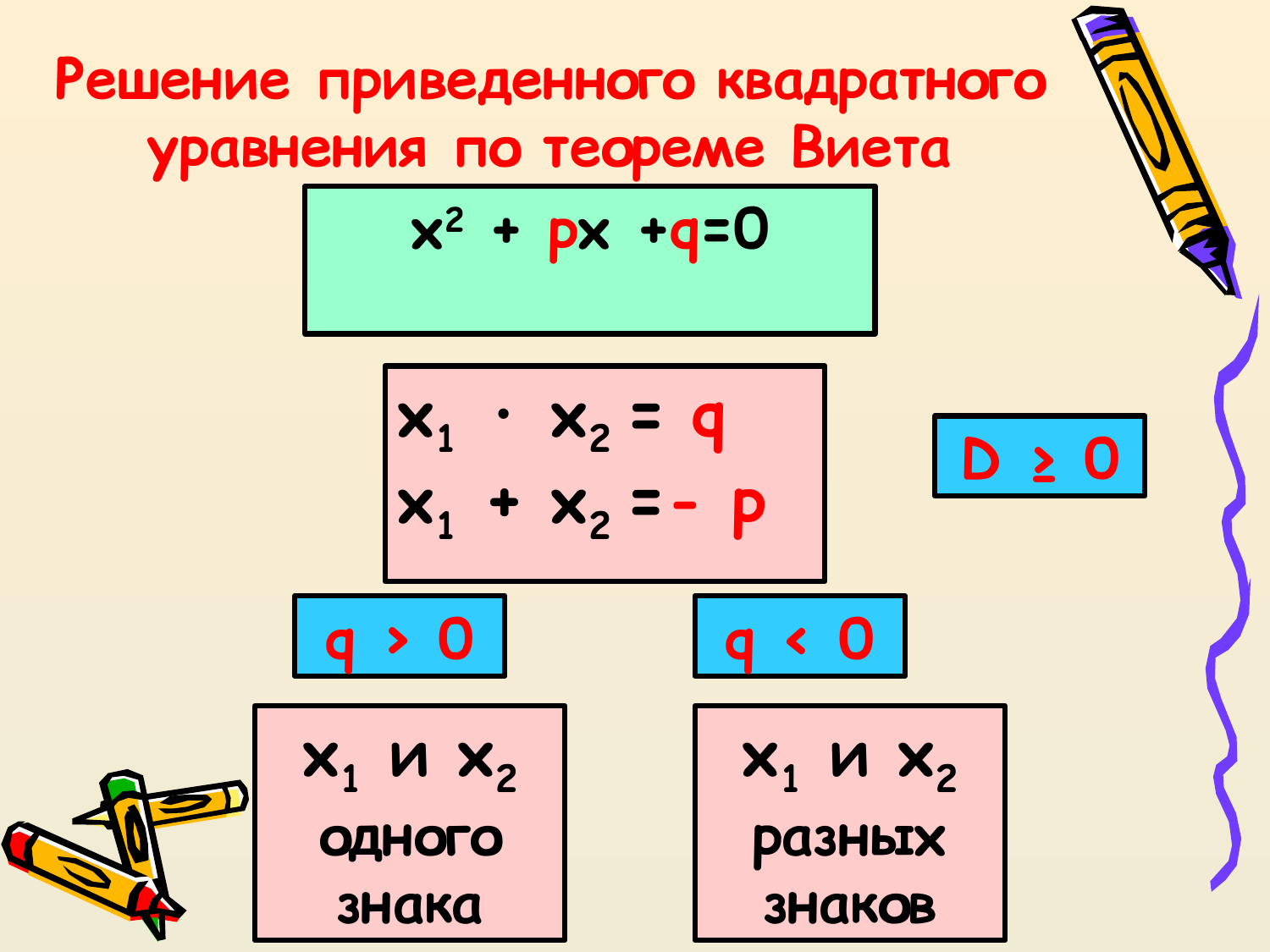

Решение приведенного квадратного уравнения по теореме Виета
х2 + px +q=0

x1 ∙ x2 = q
x1 + x2 =- p

D ≥ 0
q > 0
q < 0
x1 и x2
одного знака
x1 и x2
разных знаков